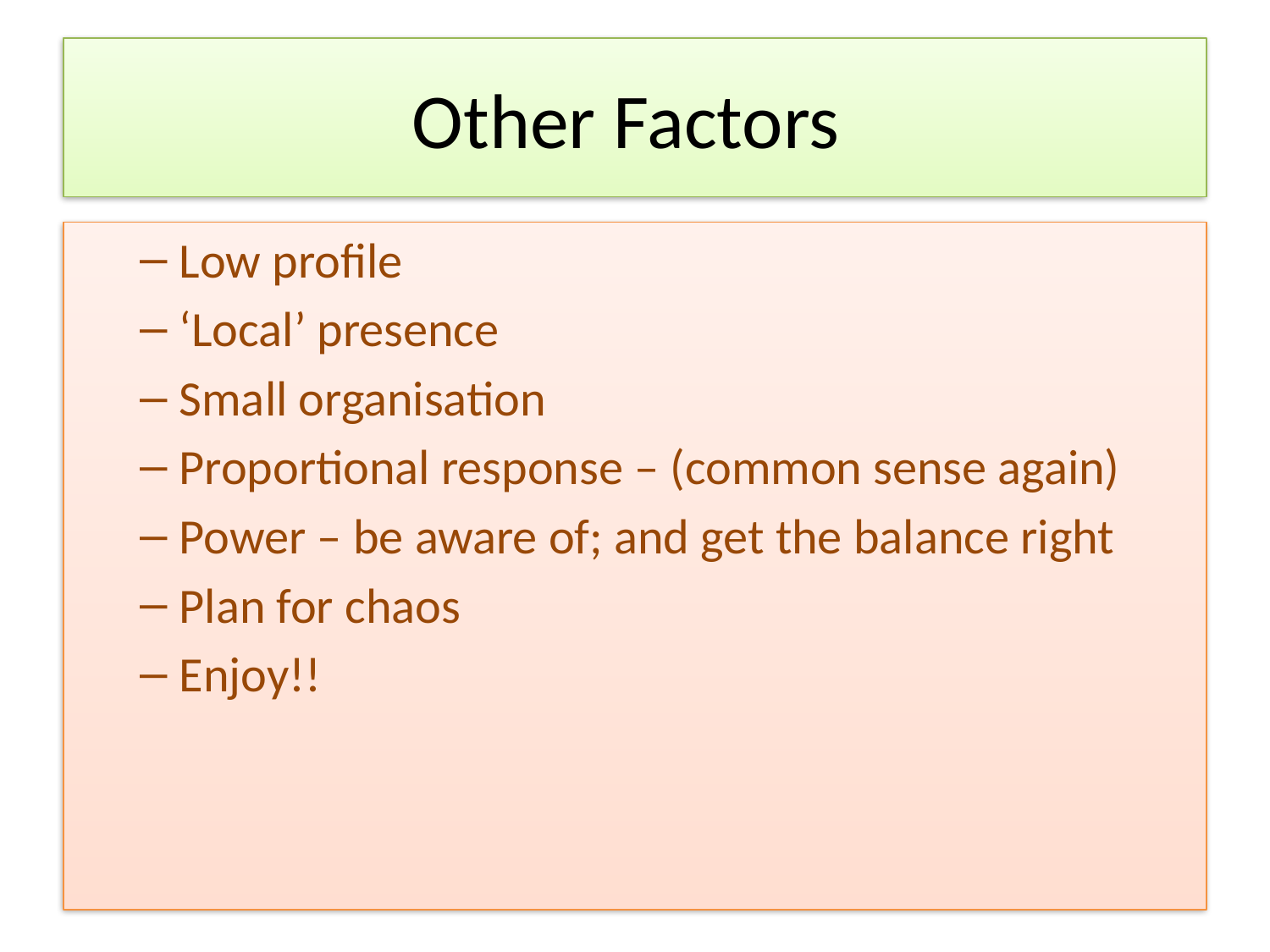

# Other Factors
Low profile
‘Local’ presence
Small organisation
Proportional response – (common sense again)
Power – be aware of; and get the balance right
Plan for chaos
Enjoy!!